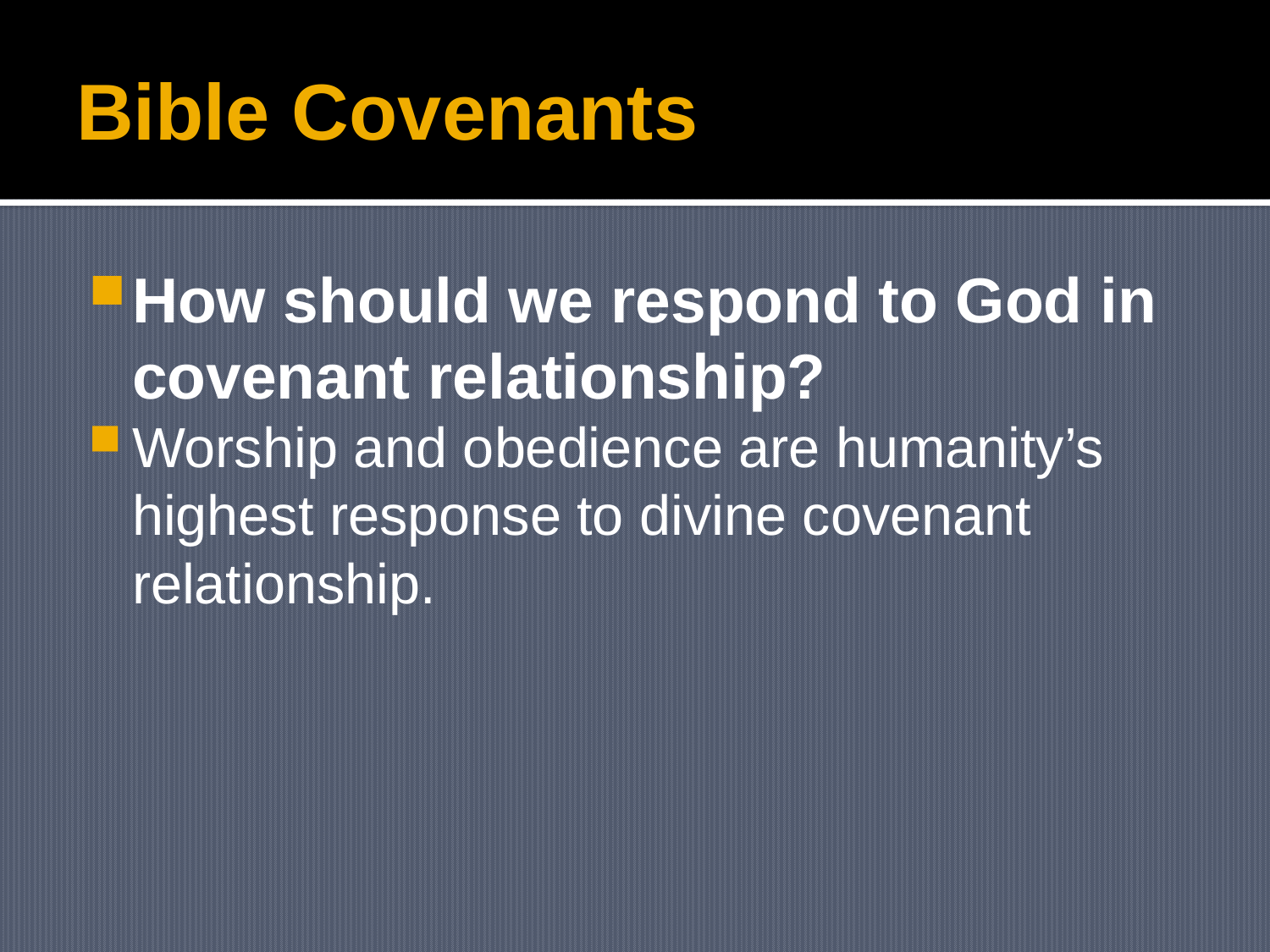

# Bible Covenants
How should we respond to God in covenant relationship?
Worship and obedience are humanity’s highest response to divine covenant relationship.